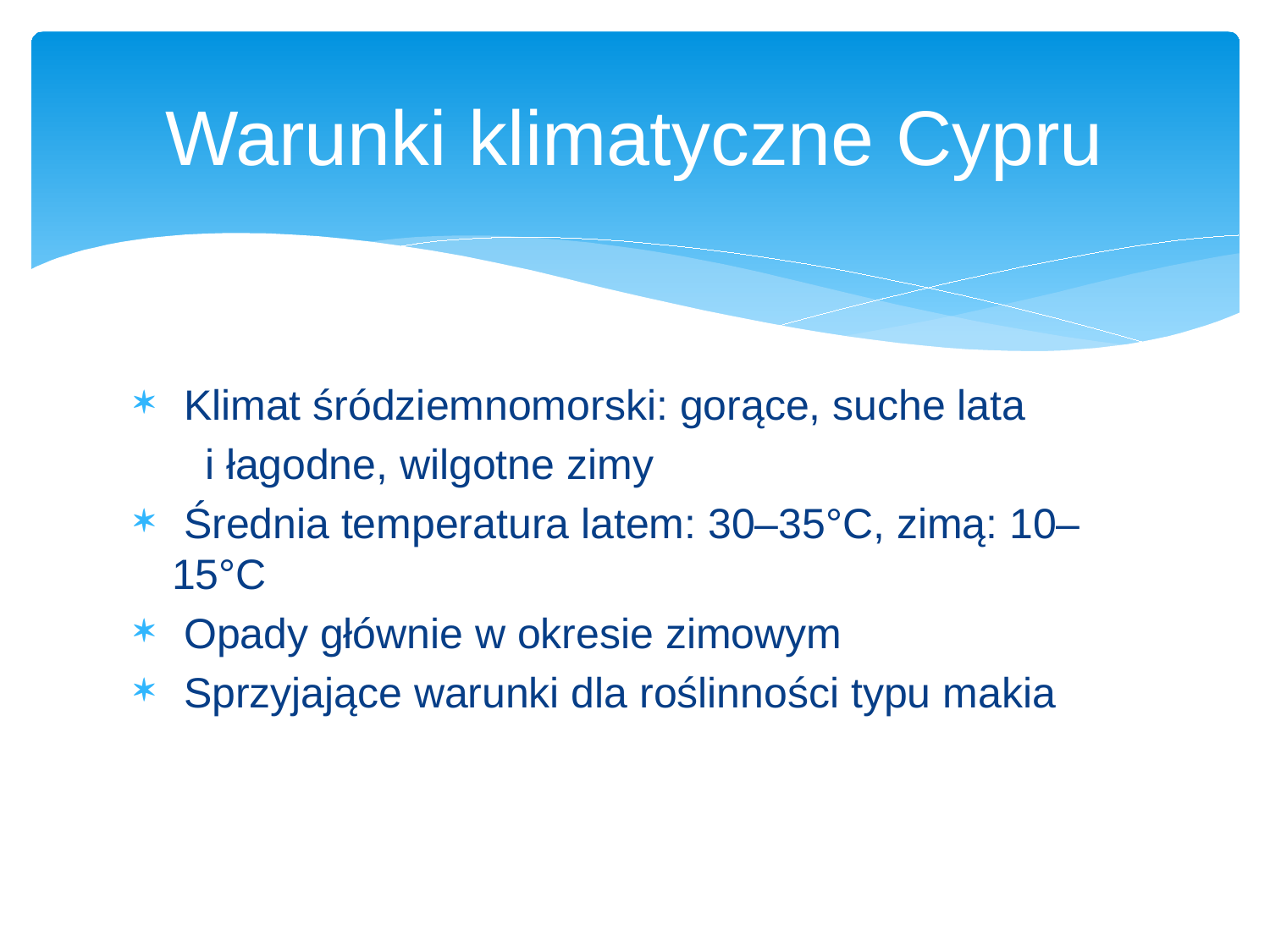

# Warunki klimatyczne Cypru
 Klimat śródziemnomorski: gorące, suche lata
      i łagodne, wilgotne zimy
 Średnia temperatura latem: 30–35°C, zimą: 10–15°C
 Opady głównie w okresie zimowym
 Sprzyjające warunki dla roślinności typu makia